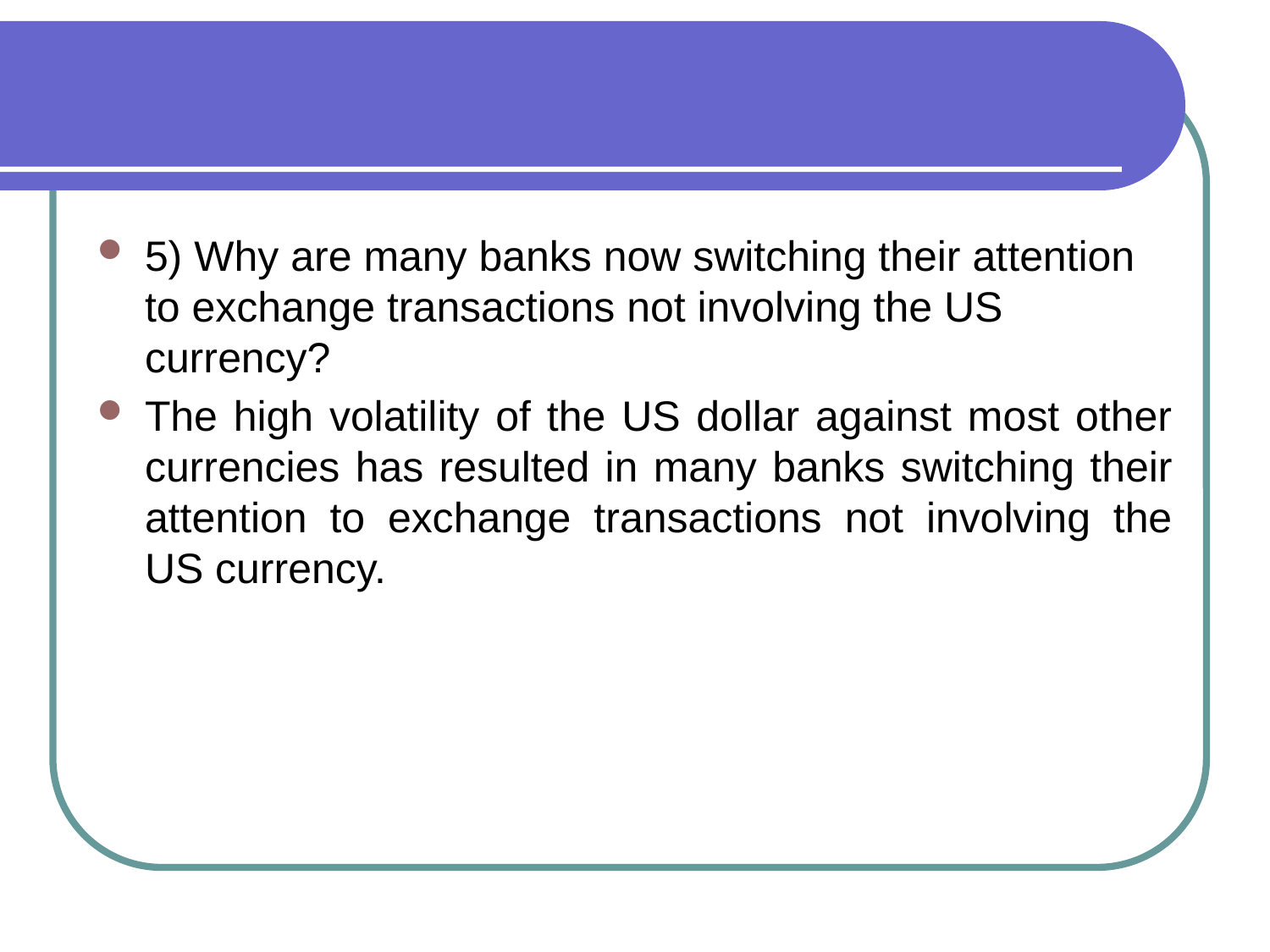

#
5) Why are many banks now switching their attention to exchange transactions not involving the US currency?
The high volatility of the US dollar against most other currencies has resulted in many banks switching their attention to exchange transactions not involving the US currency.